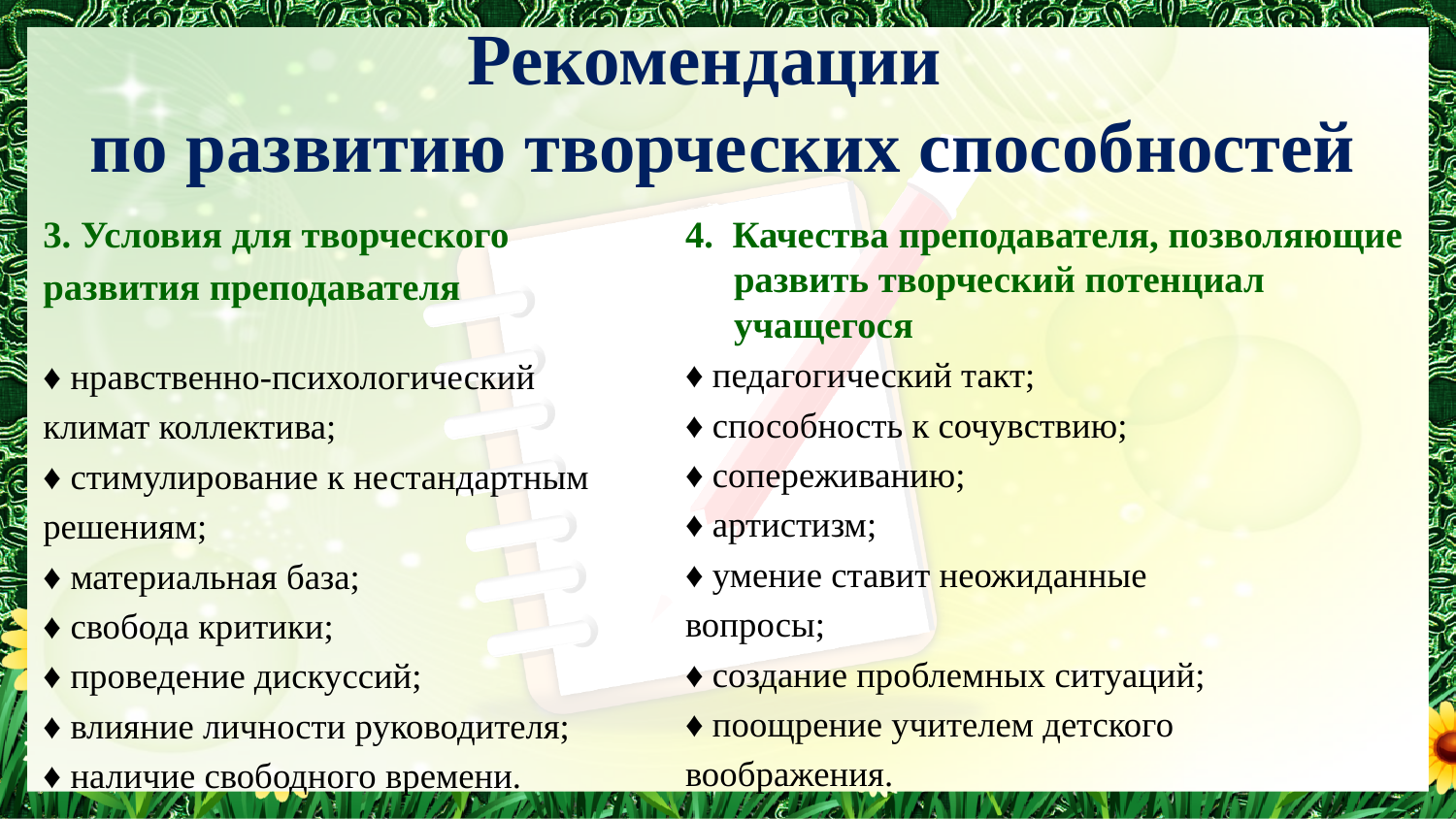

# Рекомендации по развитию творческих способностей
4.  Качества преподавателя, позволяющие развить творческий потенциал учащегося
♦ педагогический такт;
♦ способность к сочувствию;
♦ сопереживанию;
♦ артистизм;
♦ умение ставит неожиданные
вопросы;
♦ создание проблемных ситуаций;
♦ поощрение учителем детского
воображения.

3. Условия для творческого
развития преподавателя

♦ нравственно-психологический
климат коллектива;
♦ стимулирование к нестандартным
решениям;
♦ материальная база;
♦ свобода критики;
♦ проведение дискуссий;
♦ влияние личности руководителя;
♦ наличие свободного времени.